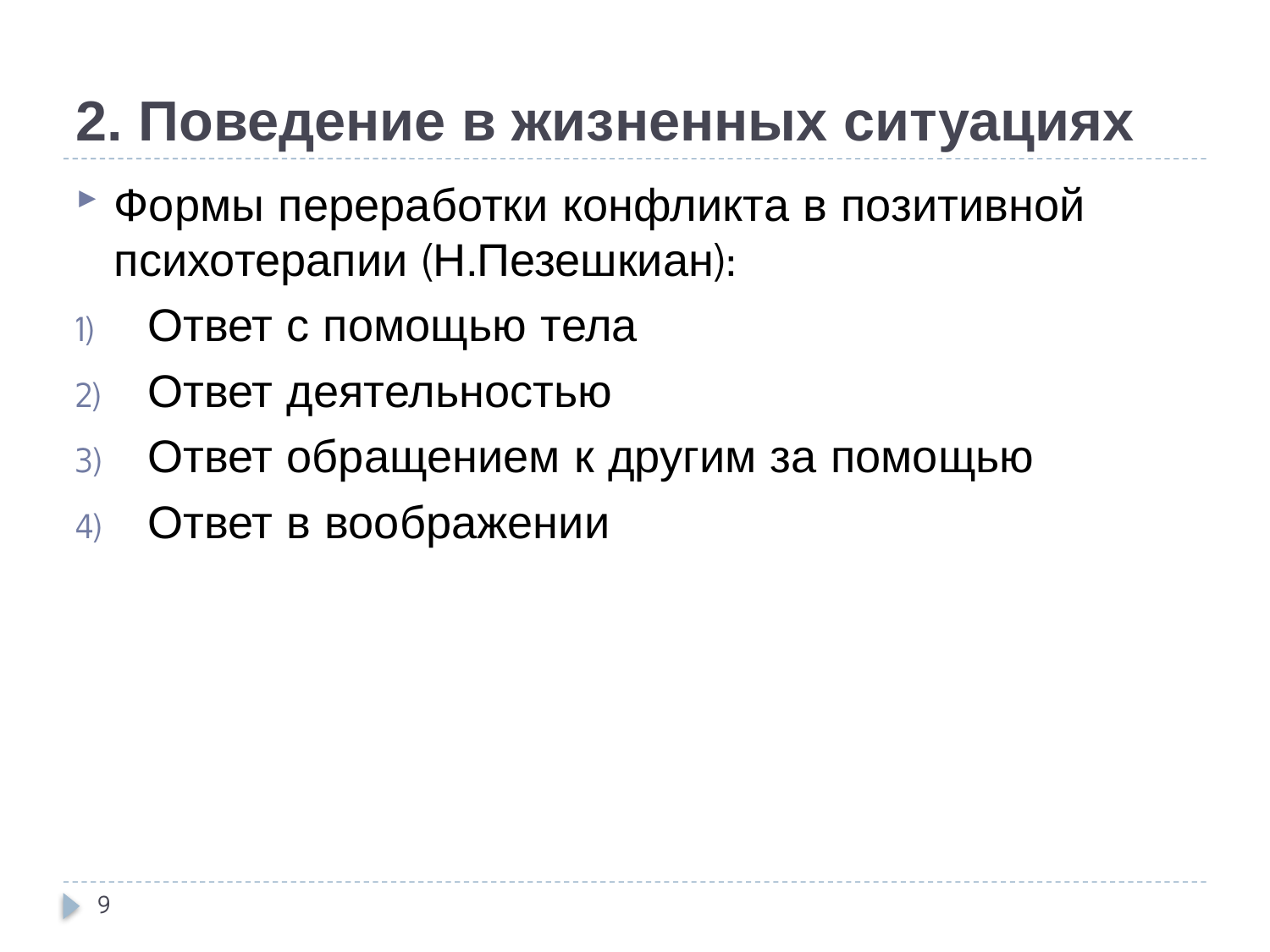

# 2. Поведение в жизненных ситуациях
Формы переработки конфликта в позитивной психотерапии (Н.Пезешкиан):
Ответ с помощью тела
Ответ деятельностью
Ответ обращением к другим за помощью
Ответ в воображении
9